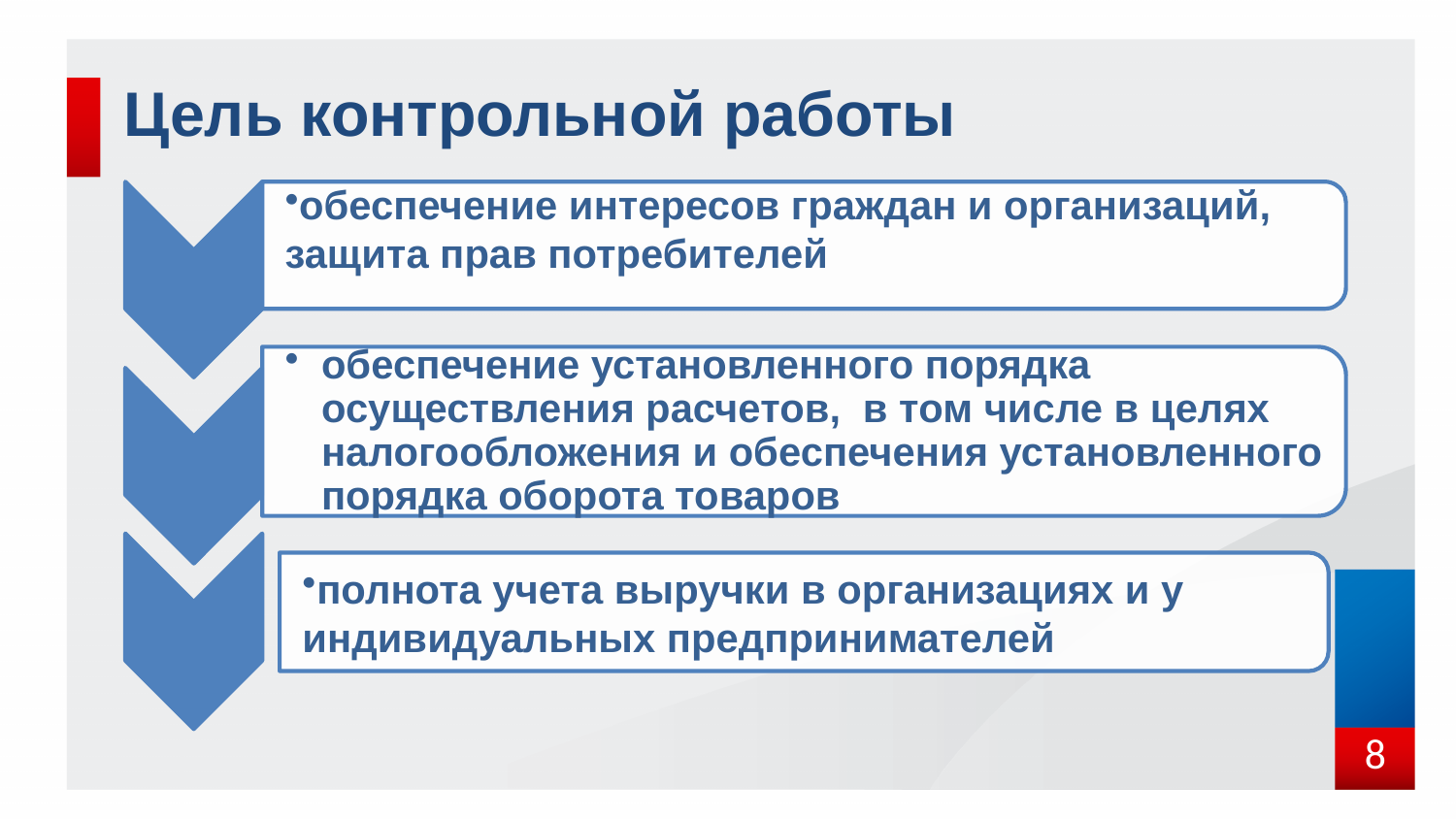

# Цель контрольной работы

обеспечение интересов граждан и организаций, защита прав потребителей

обеспечение установленного порядка осуществления расчетов,  в том числе в целях налогообложения и обеспечения установленного порядка оборота товаров

полнота учета выручки в организациях и у индивидуальных предпринимателей
8